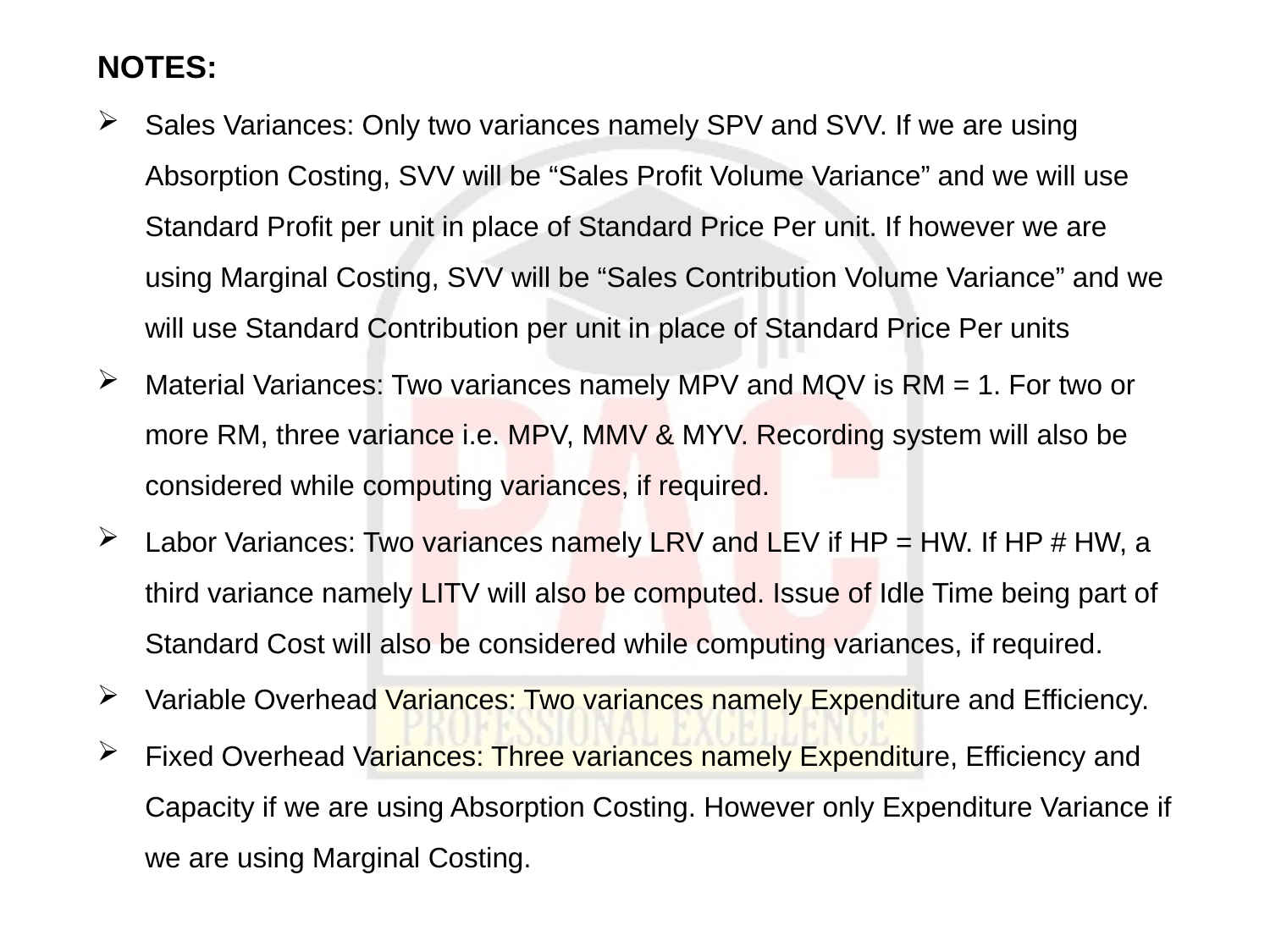

NOTES:
Sales Variances: Only two variances namely SPV and SVV. If we are using Absorption Costing, SVV will be “Sales Profit Volume Variance” and we will use Standard Profit per unit in place of Standard Price Per unit. If however we are using Marginal Costing, SVV will be “Sales Contribution Volume Variance” and we will use Standard Contribution per unit in place of Standard Price Per units
Material Variances: Two variances namely MPV and MQV is RM = 1. For two or more RM, three variance i.e. MPV, MMV & MYV. Recording system will also be considered while computing variances, if required.
Labor Variances: Two variances namely LRV and LEV if HP = HW. If HP # HW, a third variance namely LITV will also be computed. Issue of Idle Time being part of Standard Cost will also be considered while computing variances, if required.
Variable Overhead Variances: Two variances namely Expenditure and Efficiency.
Fixed Overhead Variances: Three variances namely Expenditure, Efficiency and Capacity if we are using Absorption Costing. However only Expenditure Variance if we are using Marginal Costing.